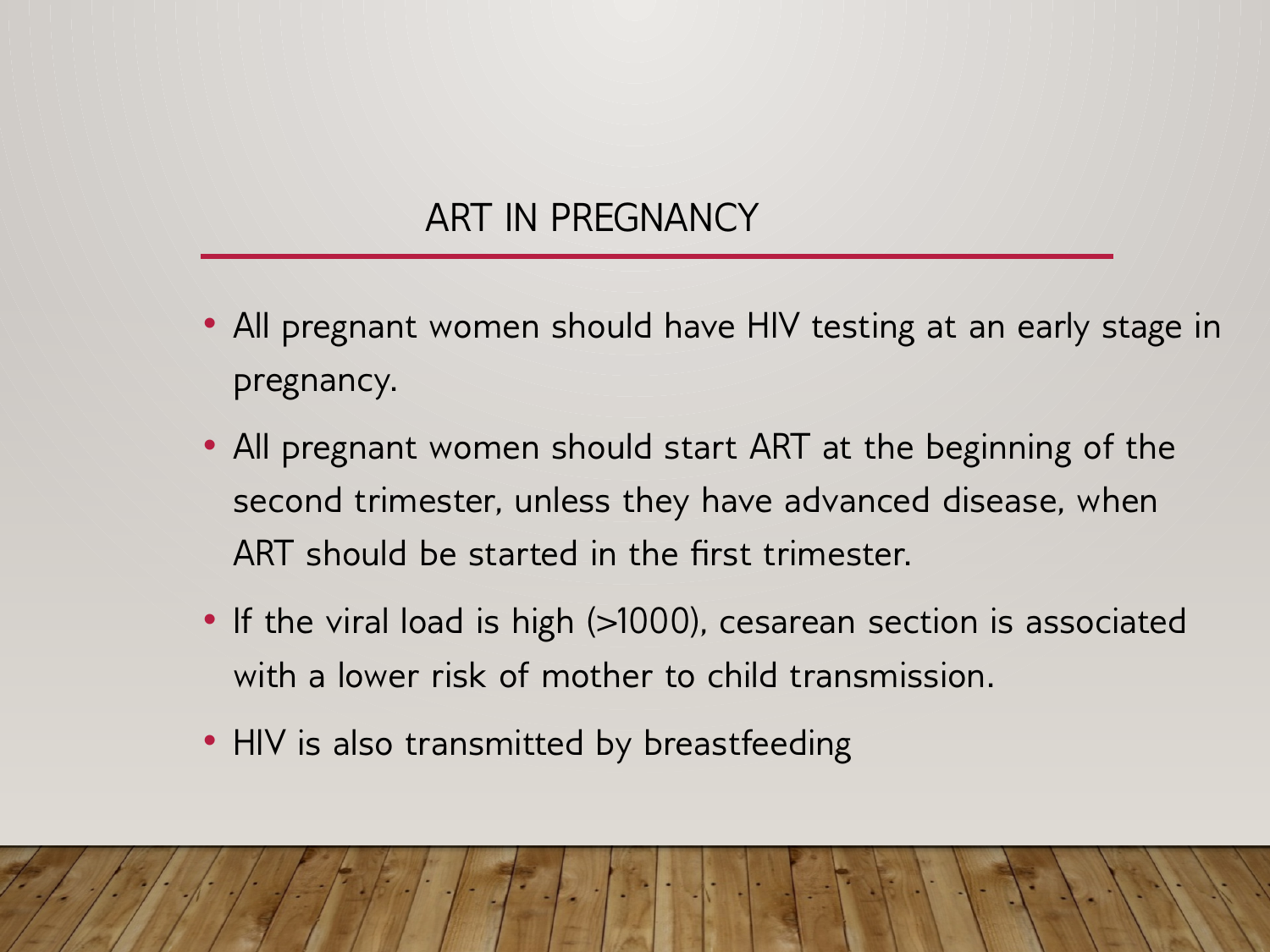

# ART in pregnancy
All pregnant women should have HIV testing at an early stage in pregnancy.
All pregnant women should start ART at the beginning of the second trimester, unless they have advanced disease, when ART should be started in the first trimester.
If the viral load is high (>1000), cesarean section is associated with a lower risk of mother to child transmission.
HIV is also transmitted by breastfeeding